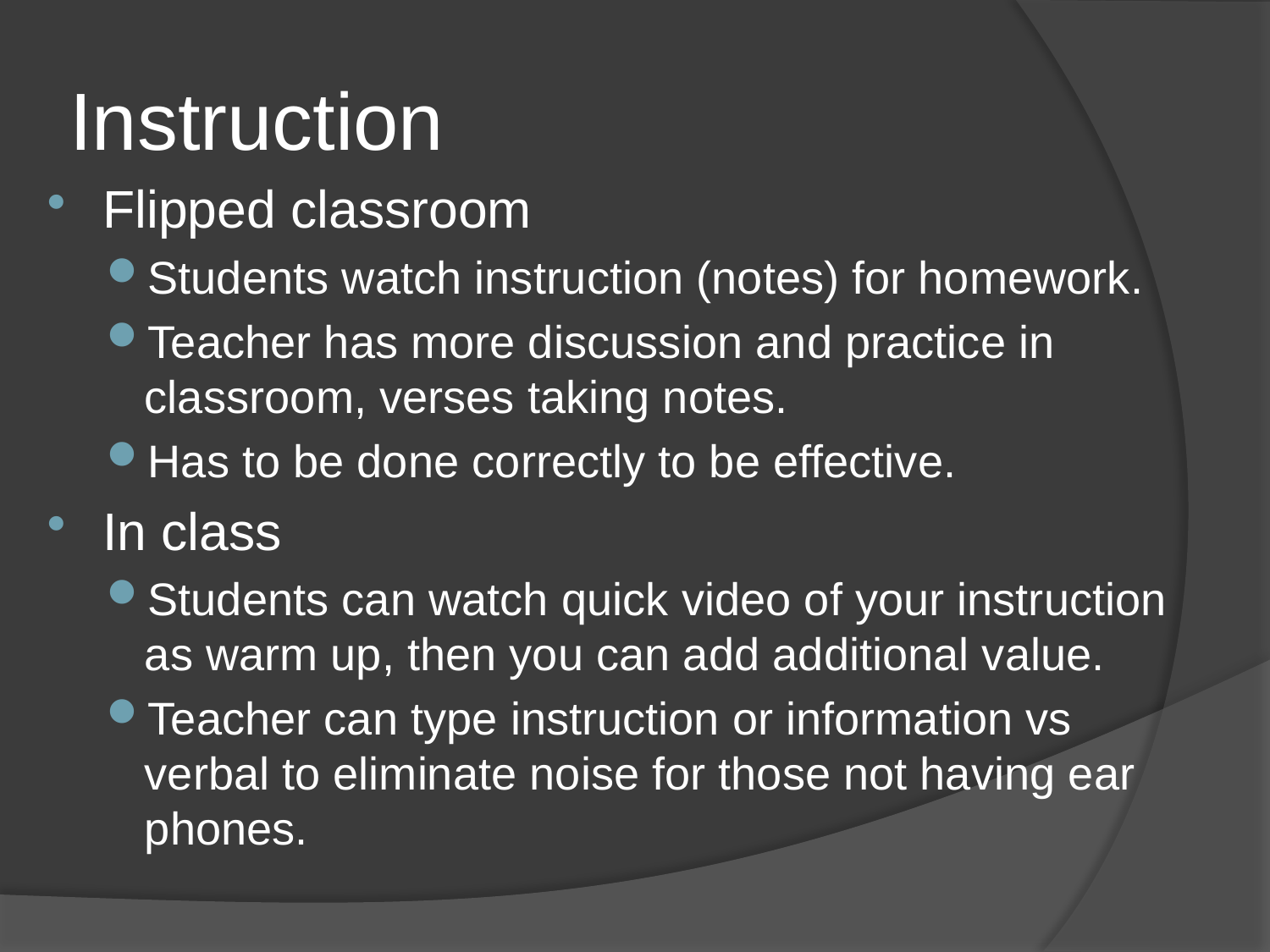

# Instruction
Flipped classroom
Students watch instruction (notes) for homework.
Teacher has more discussion and practice in classroom, verses taking notes.
Has to be done correctly to be effective.
In class
Students can watch quick video of your instruction as warm up, then you can add additional value.
Teacher can type instruction or information vs verbal to eliminate noise for those not having ear phones.